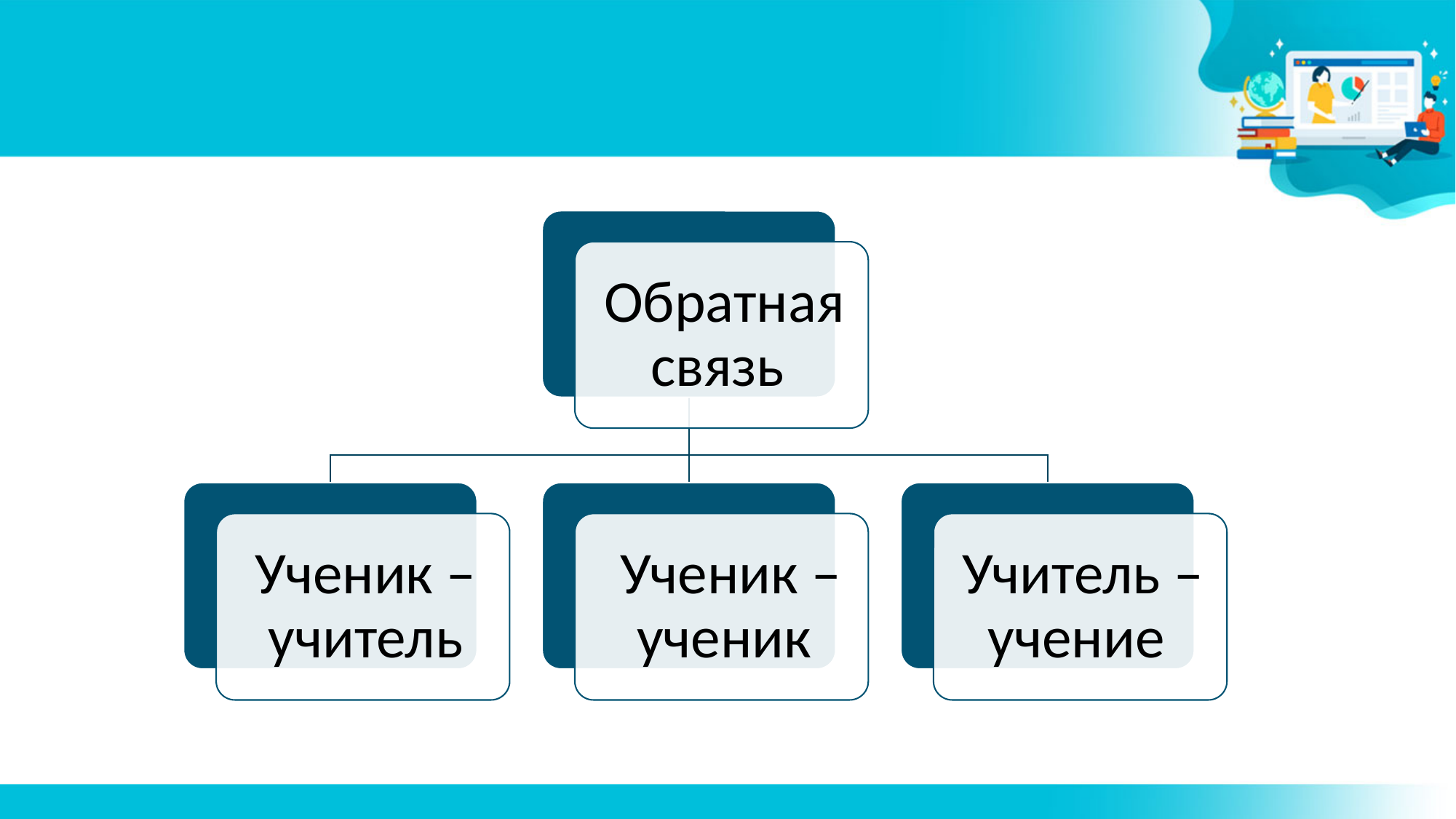

#
Обратная связь
Ученик – учитель
 Ученик – ученик
Учитель – учение